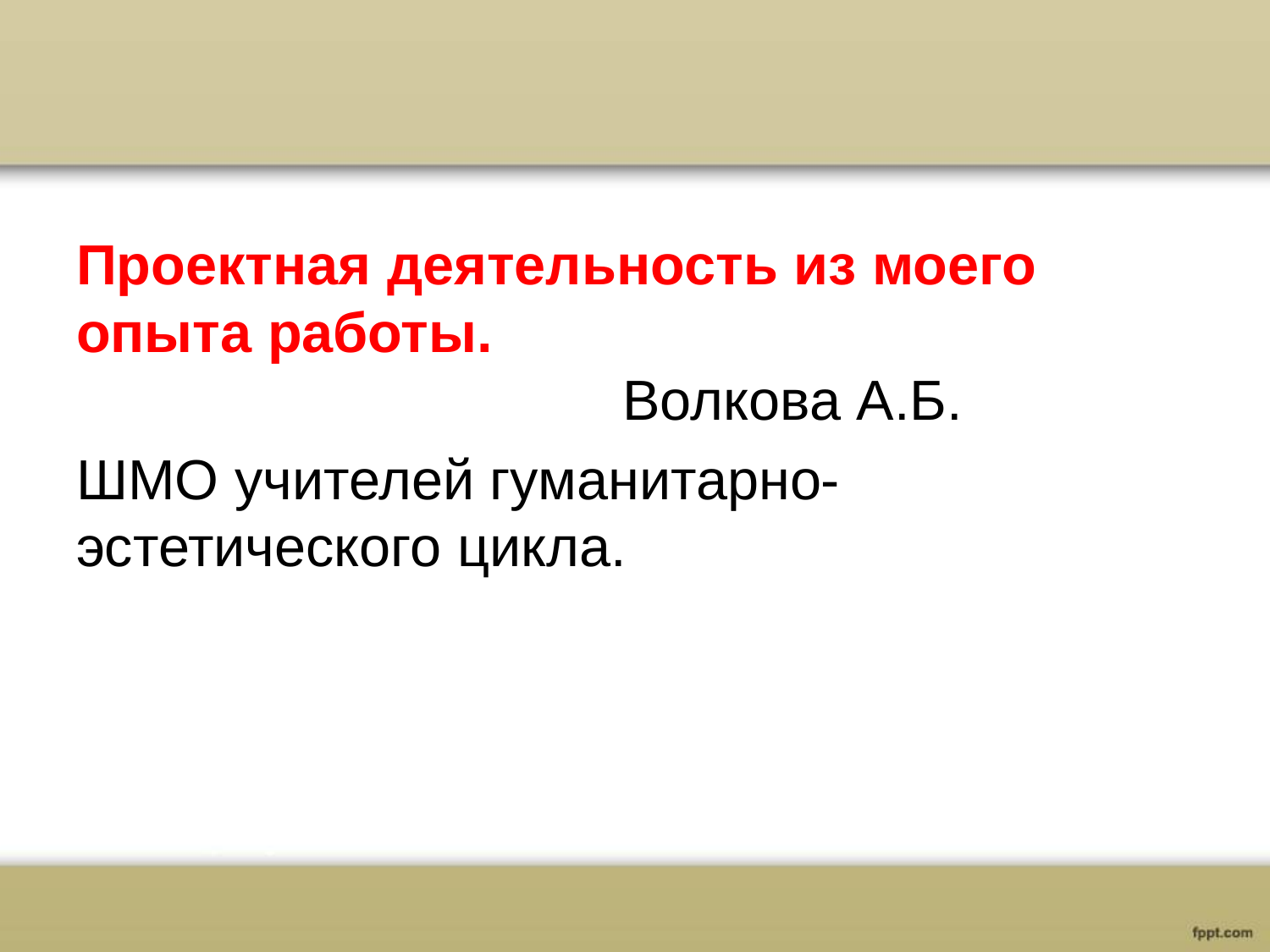

#
Проектная деятельность из моего опыта работы.
                                   Волкова А.Б.
ШМО учителей гуманитарно-эстетического цикла.